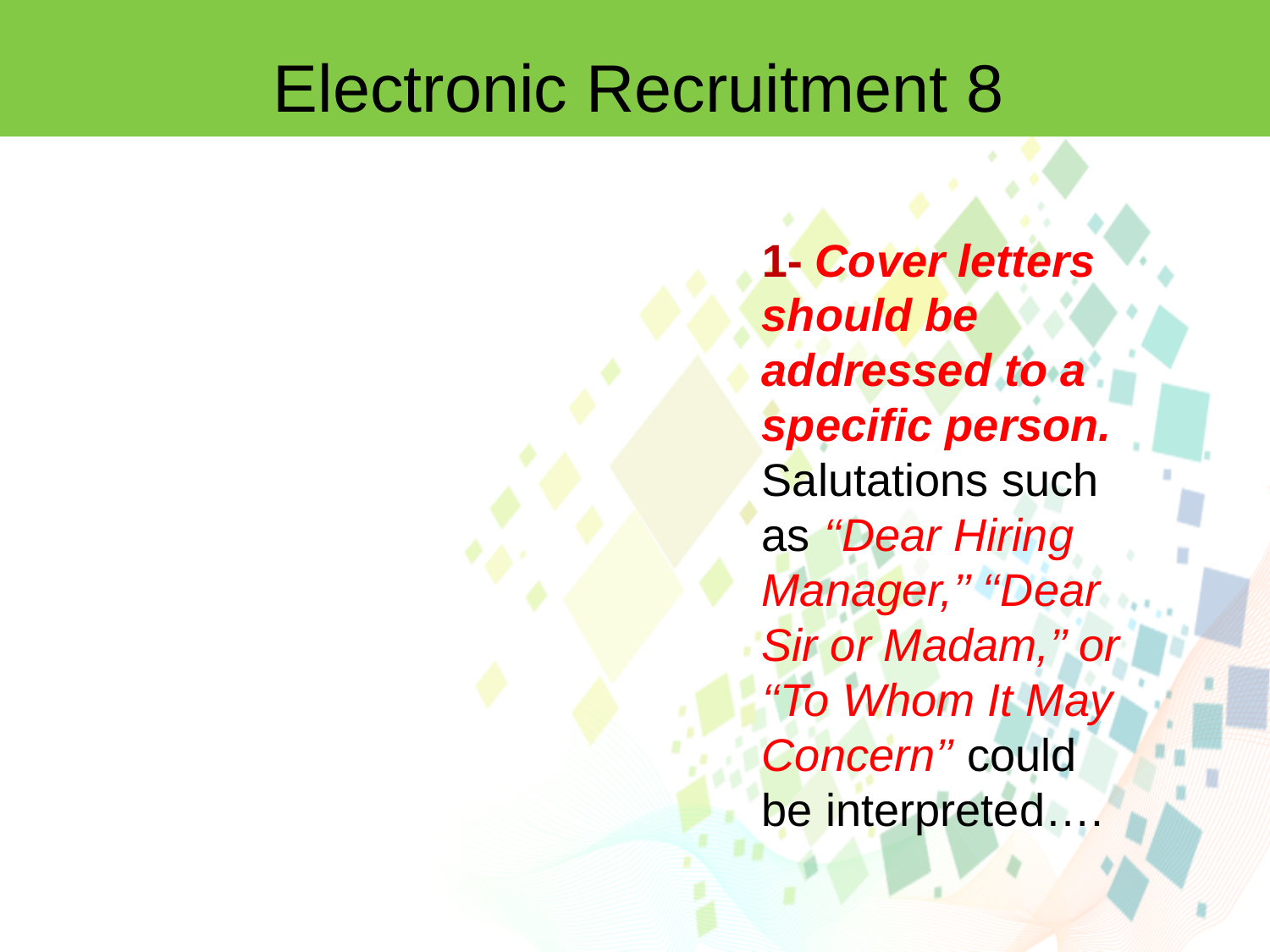

Electronic Recruitment 8
1- Cover letters should be addressed to a specific person. Salutations such as ‘‘Dear Hiring
Manager,’’ ‘‘Dear Sir or Madam,’’ or ‘‘To Whom It May Concern’’ could be interpreted….